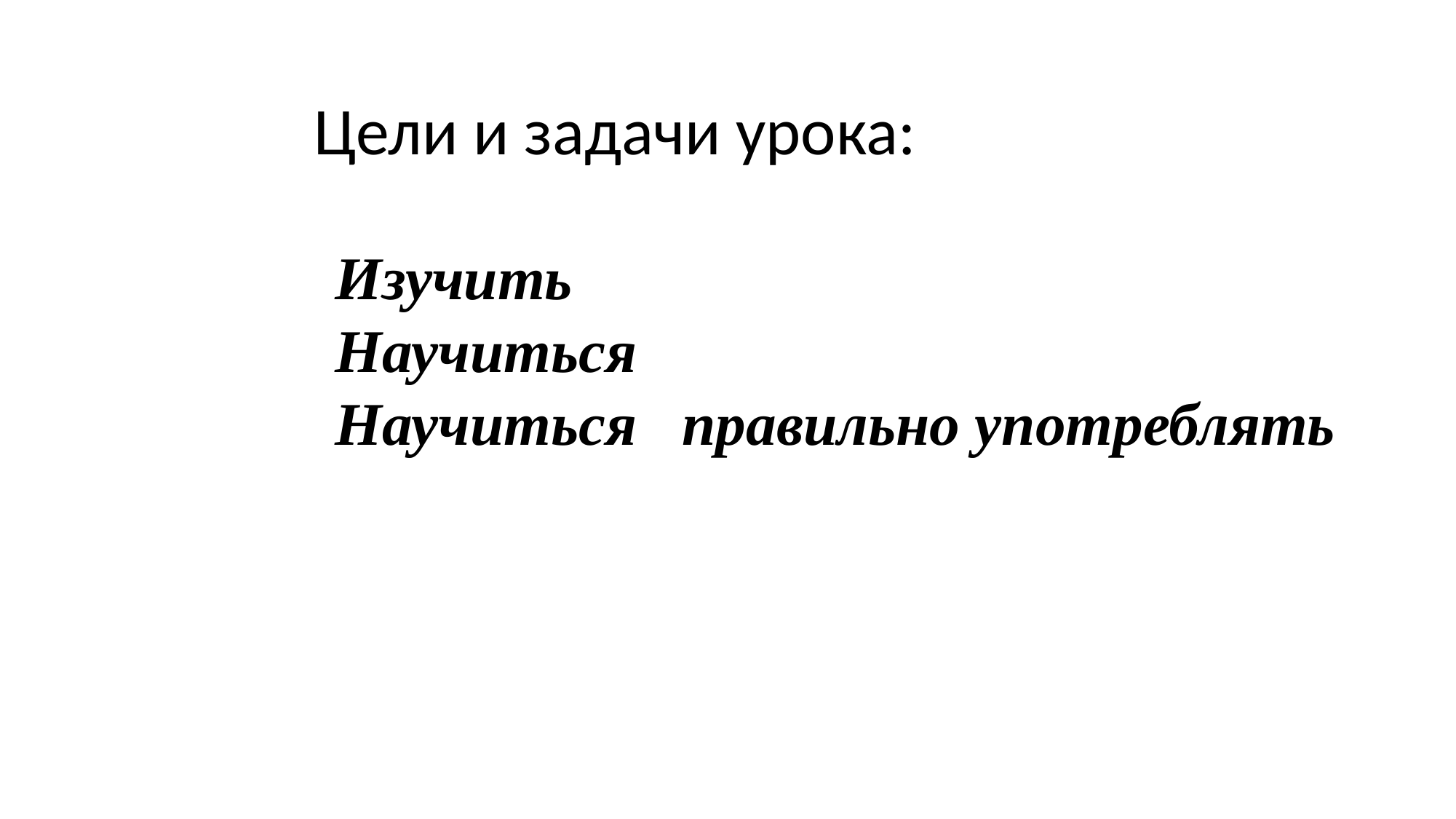

Цели и задачи урока:

Изучить
Научиться
Научиться   правильно употреблять